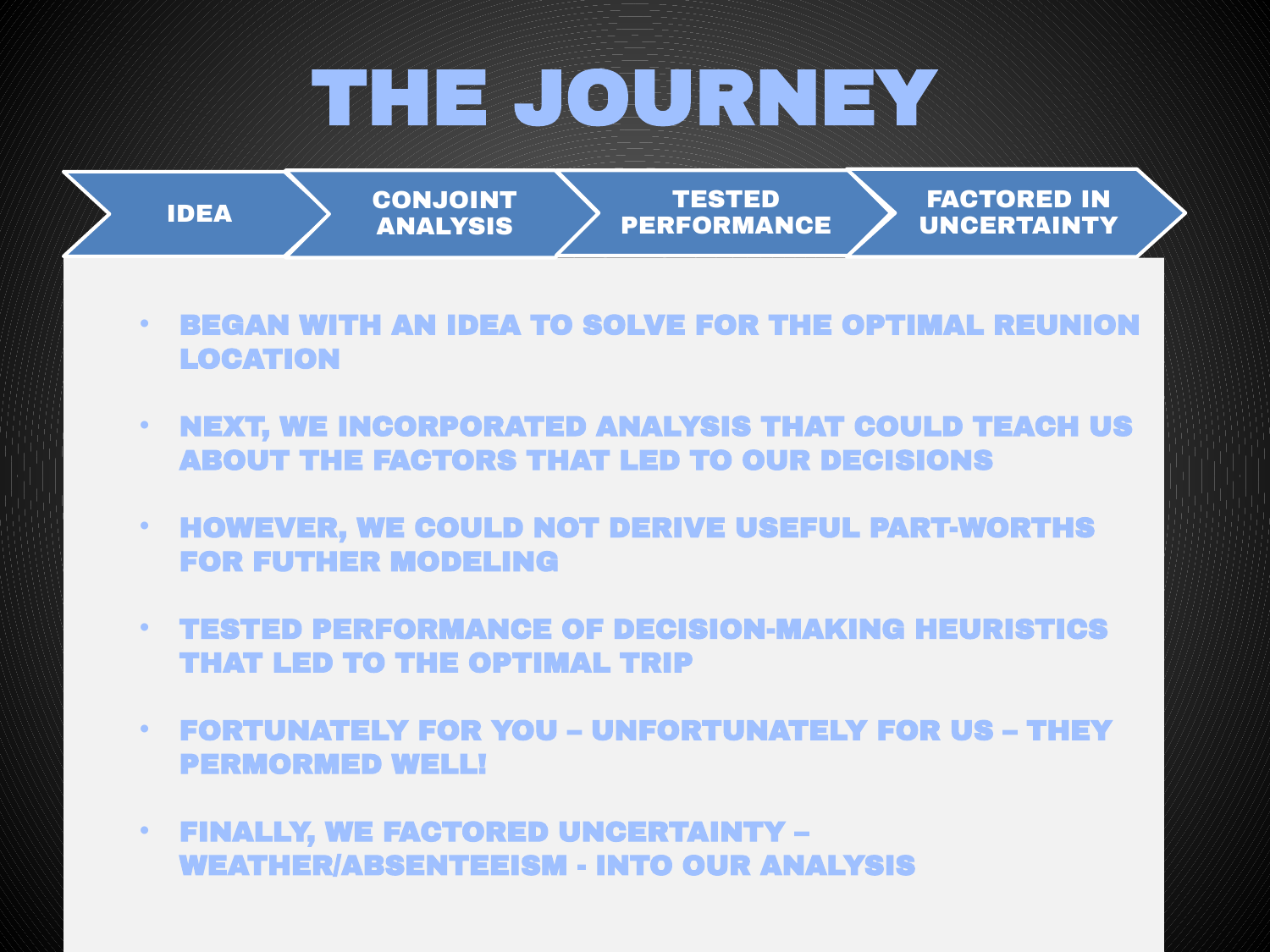

THE JOURNEY
FACTORED IN UNCERTAINTY
CONJOINT ANALYSIS
TESTED PERFORMANCE
IDEA

BEGAN WITH AN IDEA TO SOLVE FOR THE OPTIMAL REUNION LOCATION

NEXT, WE INCORPORATED ANALYSIS THAT COULD TEACH US  ABOUT THE FACTORS THAT LED TO OUR DECISIONS

HOWEVER, WE COULD NOT DERIVE USEFUL PART-WORTHS FOR FUTHER MODELING

TESTED PERFORMANCE OF DECISION-MAKING HEURISTICS THAT LED TO THE OPTIMAL TRIP

FORTUNATELY FOR YOU – UNFORTUNATELY FOR US – THEY PERMORMED WELL!

FINALLY, WE FACTORED UNCERTAINTY – WEATHER/ABSENTEEISM - INTO OUR ANALYSIS